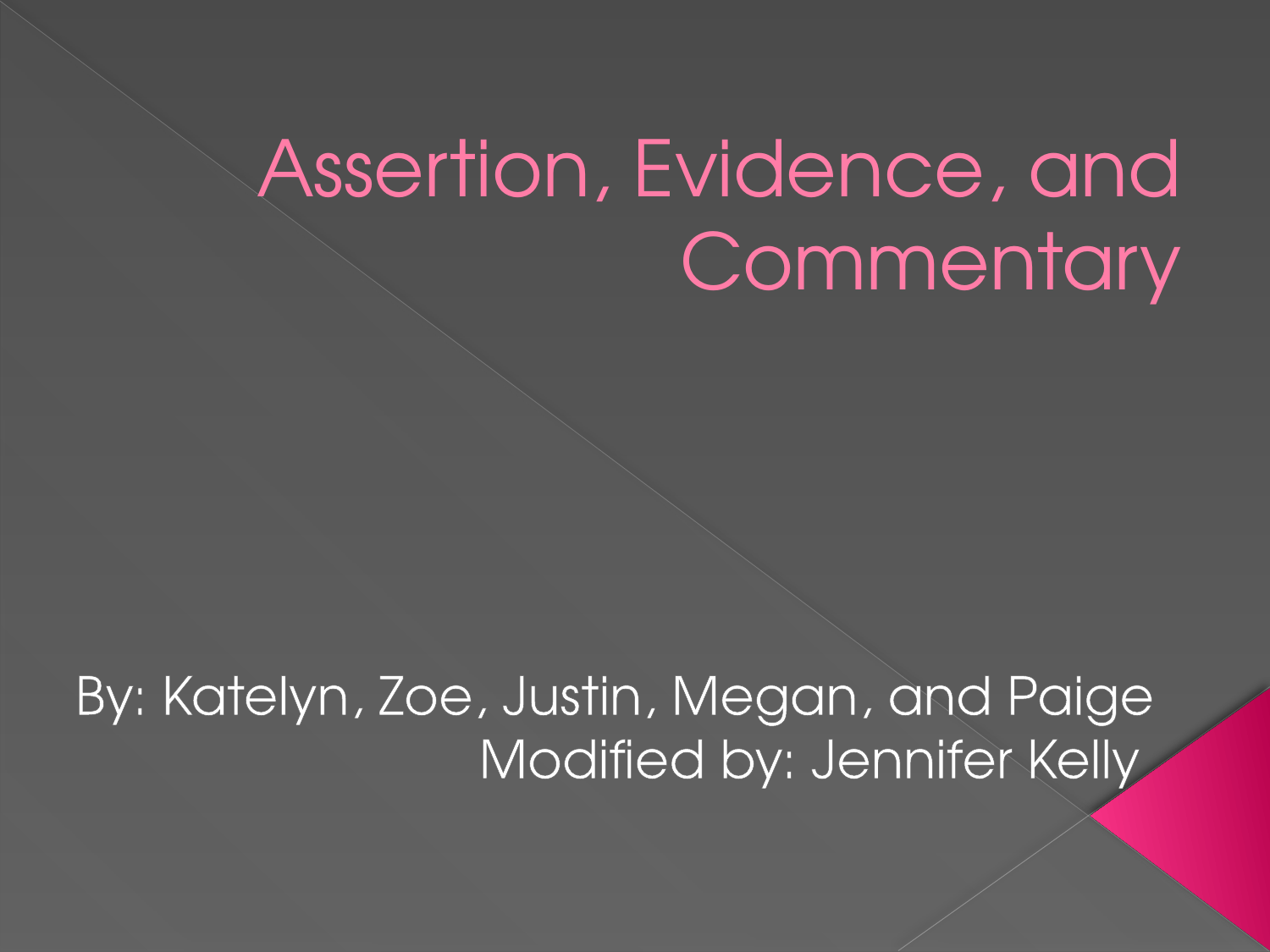

# Assertion, Evidence, and Commentary
By: Katelyn, Zoe, Justin, Megan, and Paige
Modified by: Jennifer Kelly